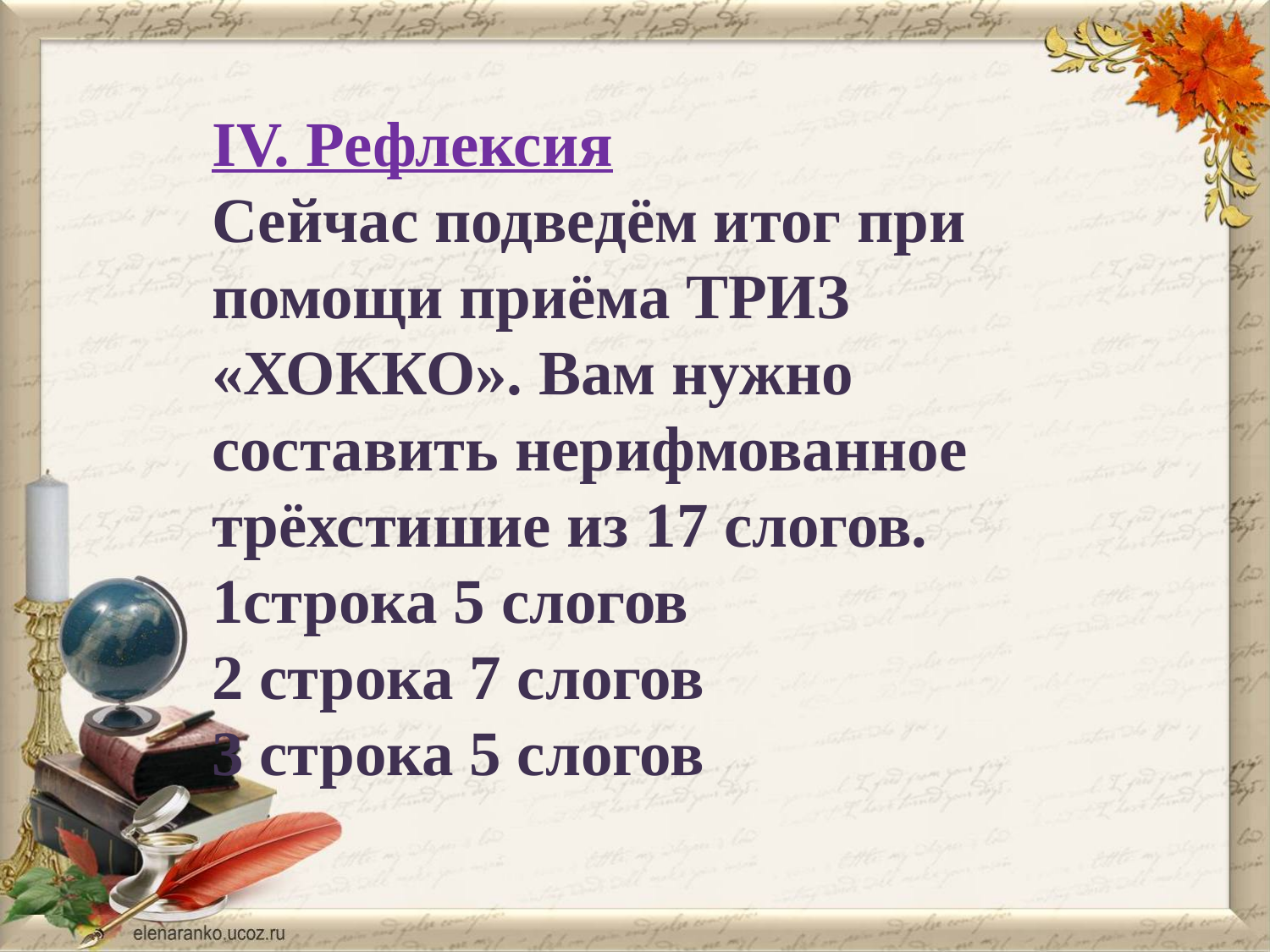

IV. Рефлексия
Сейчас подведём итог при помощи приёма ТРИЗ «ХОККО». Вам нужно составить нерифмованное трёхстишие из 17 слогов.
1строка 5 слогов
2 строка 7 слогов
3 строка 5 слогов